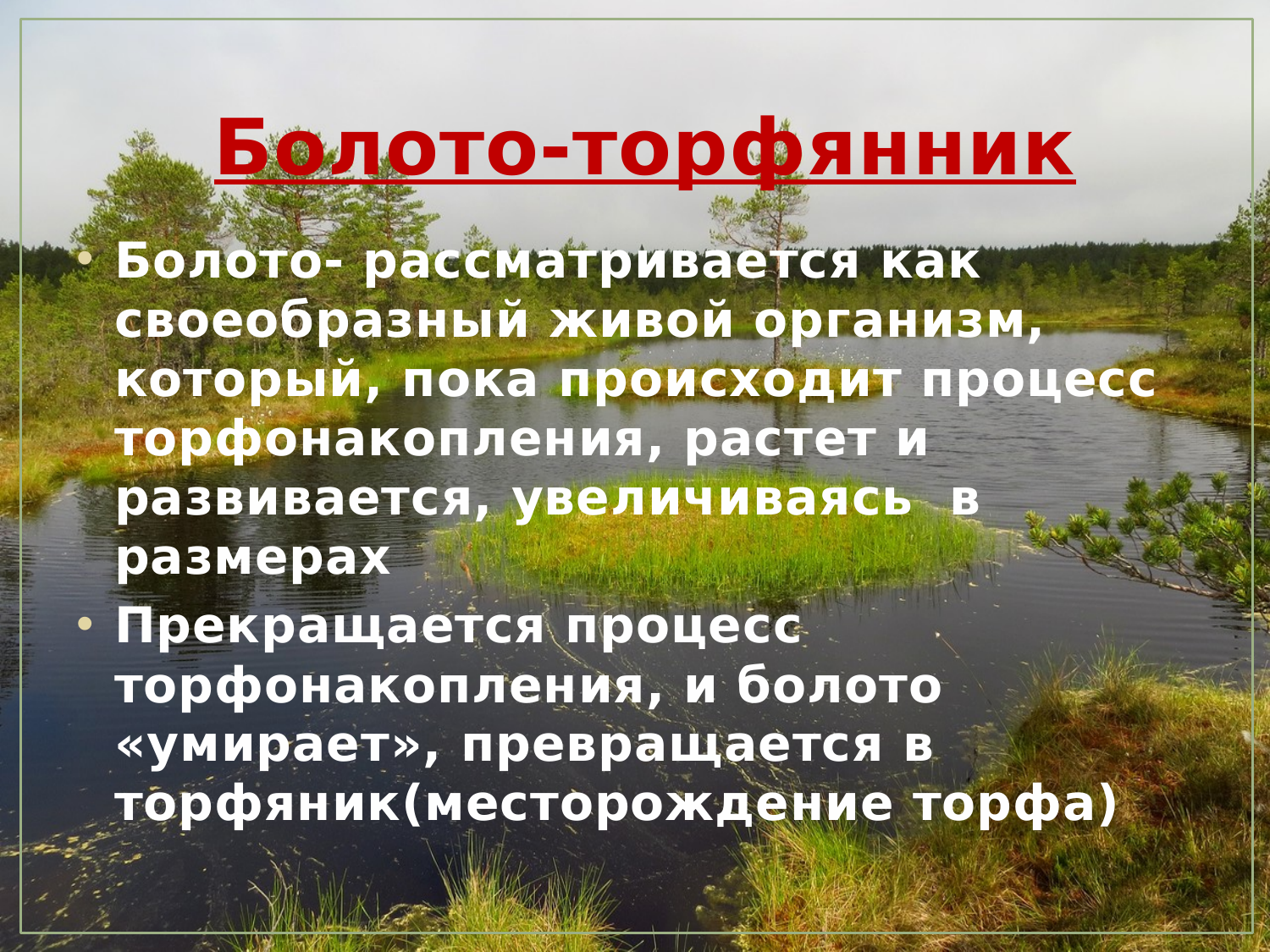

# Болото-торфянник
Болото- рассматривается как своеобразный живой организм, который, пока происходит процесс торфонакопления, растет и развивается, увеличиваясь  в размерах
Прекращается процесс торфонакопления, и болото «умирает», превращается в торфяник(месторождение торфа)